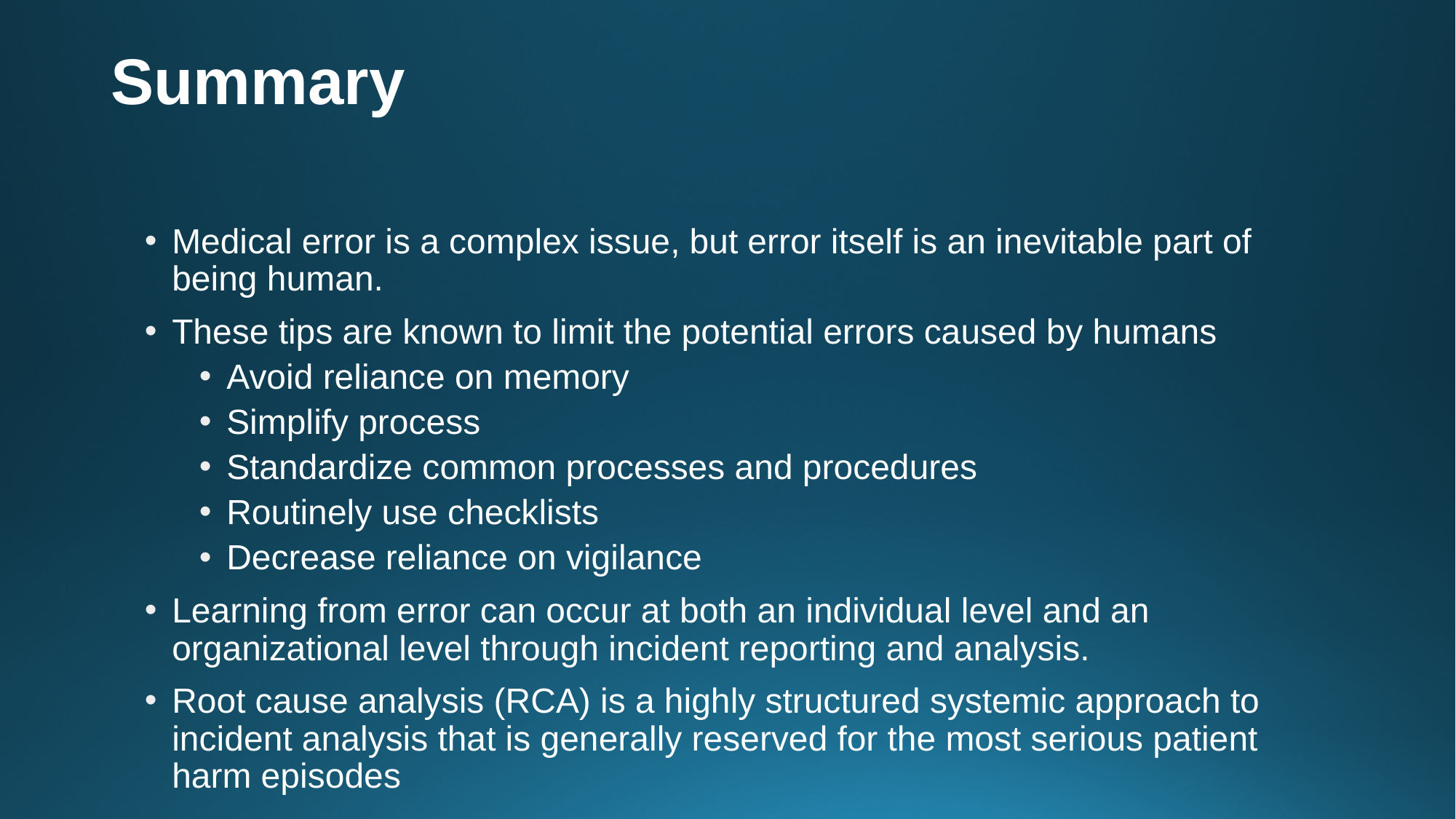

# Summary
Medical error is a complex issue, but error itself is an inevitable part of being human.
These tips are known to limit the potential errors caused by humans
Avoid reliance on memory
Simplify process
Standardize common processes and procedures
Routinely use checklists
Decrease reliance on vigilance
Learning from error can occur at both an individual level and an organizational level through incident reporting and analysis.
Root cause analysis (RCA) is a highly structured systemic approach to incident analysis that is generally reserved for the most serious patient harm episodes